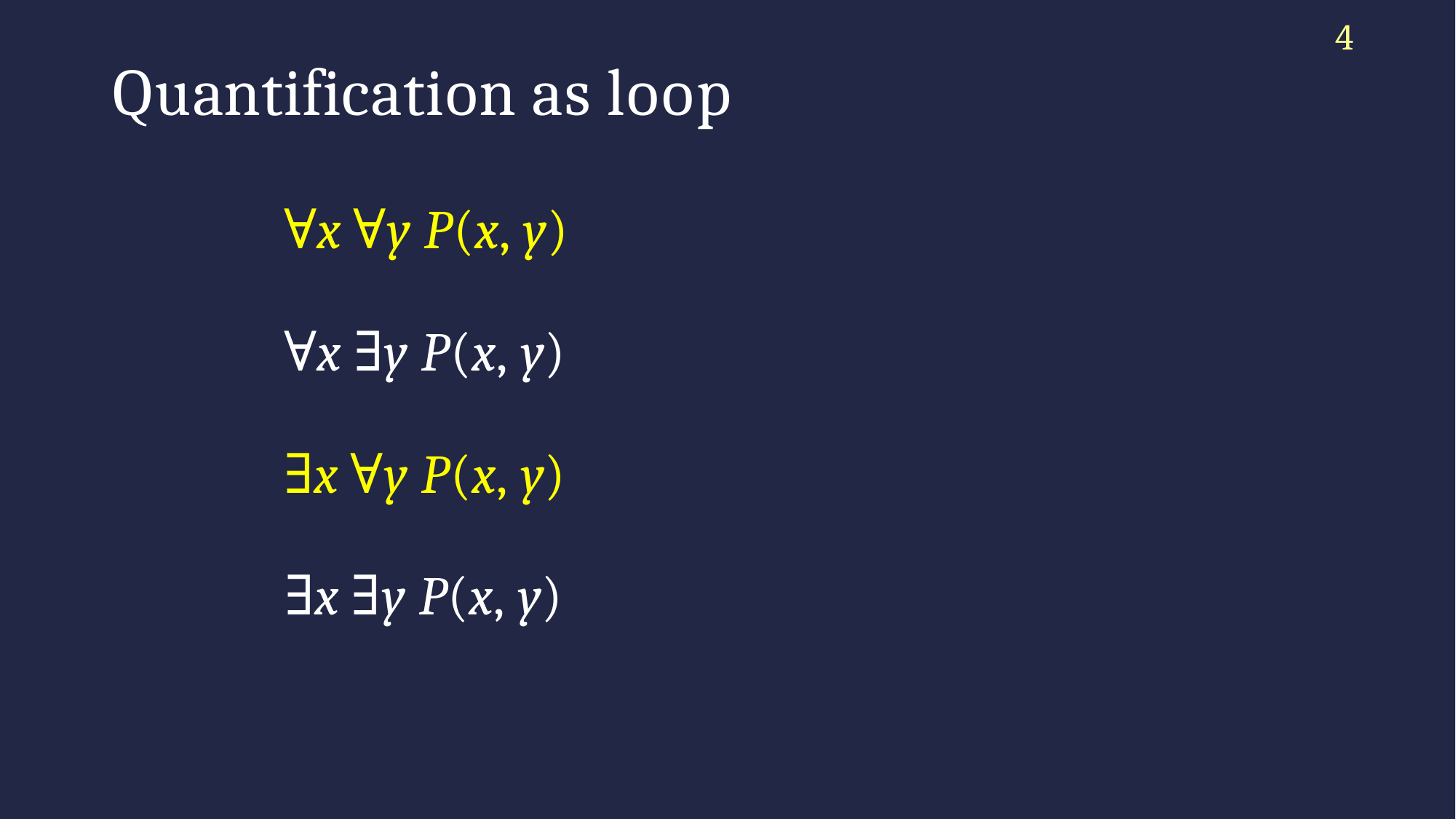

4
# Quantification as loop
∀x ∀y P(x, y)
∀x ∃y P(x, y)
∃x ∀y P(x, y)
∃x ∃y P(x, y)